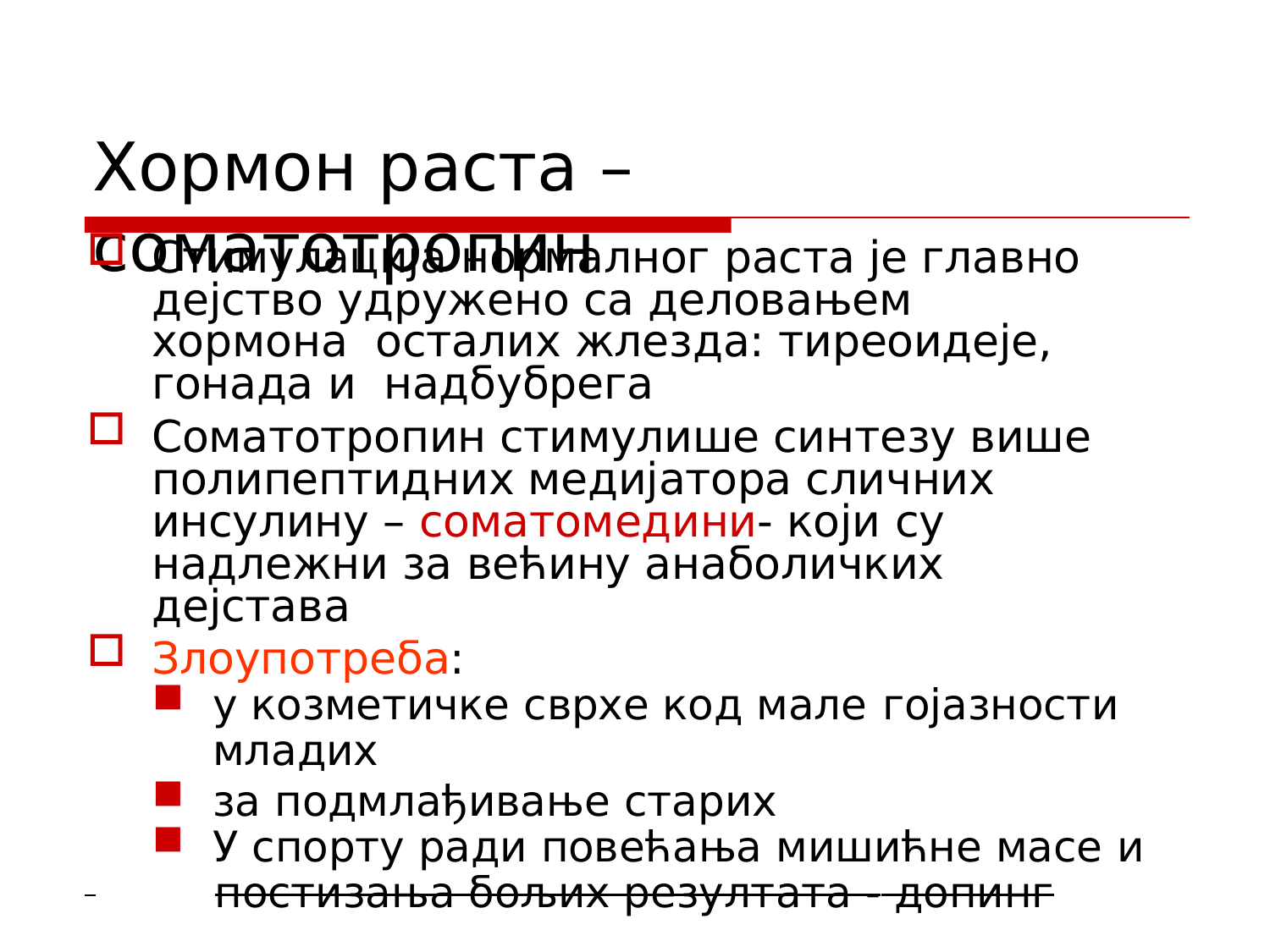

# Хормон раста – соматотропин
Стимулација нормалног раста је главно  дејство удружено са деловањем хормона  осталих жлезда: тиреоидеје, гонада и  надбубрега
Соматотропин стимулише синтезу више  полипептидних медијатора сличних  инсулину – соматомедини- који су  надлежни за већину анаболичких дејстава
Злоупотреба:
у козметичке сврхе код мале гојазности
младих
за подмлађивање старих
У спорту ради повећања мишићне масе и
 	постизања бољих резултата - допинг
7